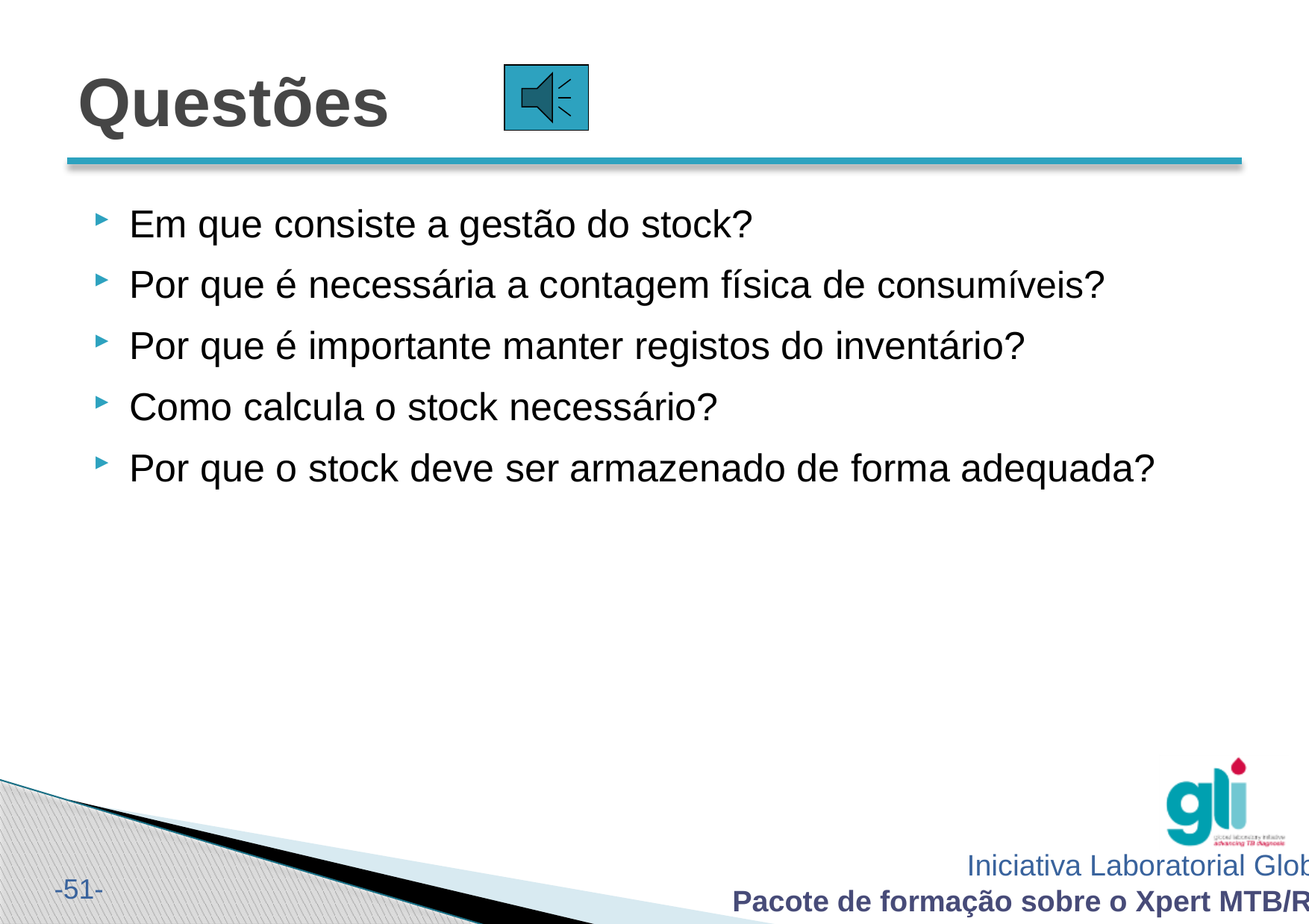

# Questões

Em que consiste a gestão do stock?
Por que é necessária a contagem física de consumíveis?
Por que é importante manter registos do inventário?
Como calcula o stock necessário?
Por que o stock deve ser armazenado de forma adequada?